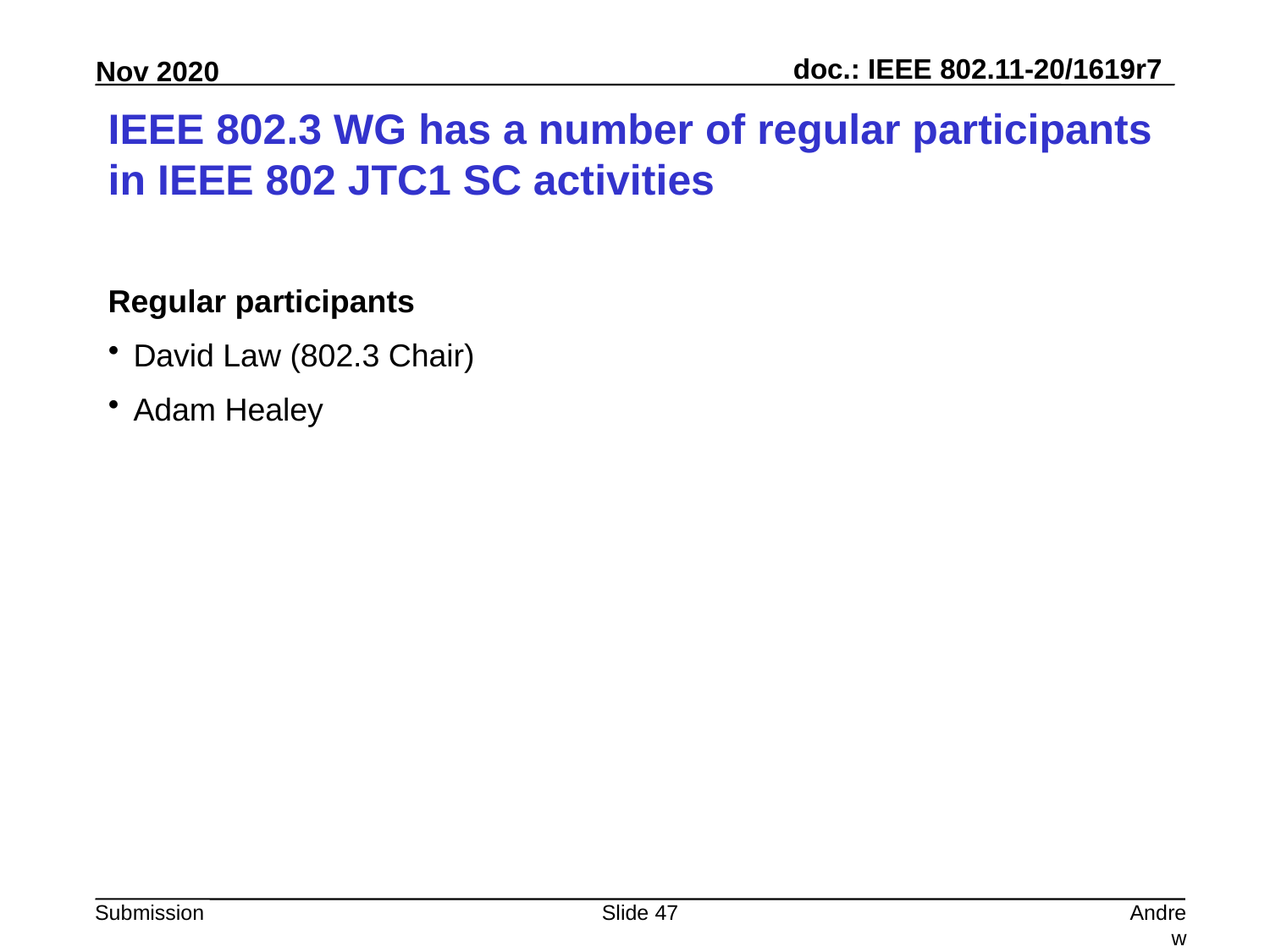

# IEEE 802.3 WG has a number of regular participants in IEEE 802 JTC1 SC activities
Regular participants
David Law (802.3 Chair)
Adam Healey
Slide 47
Andrew Myles, Cisco